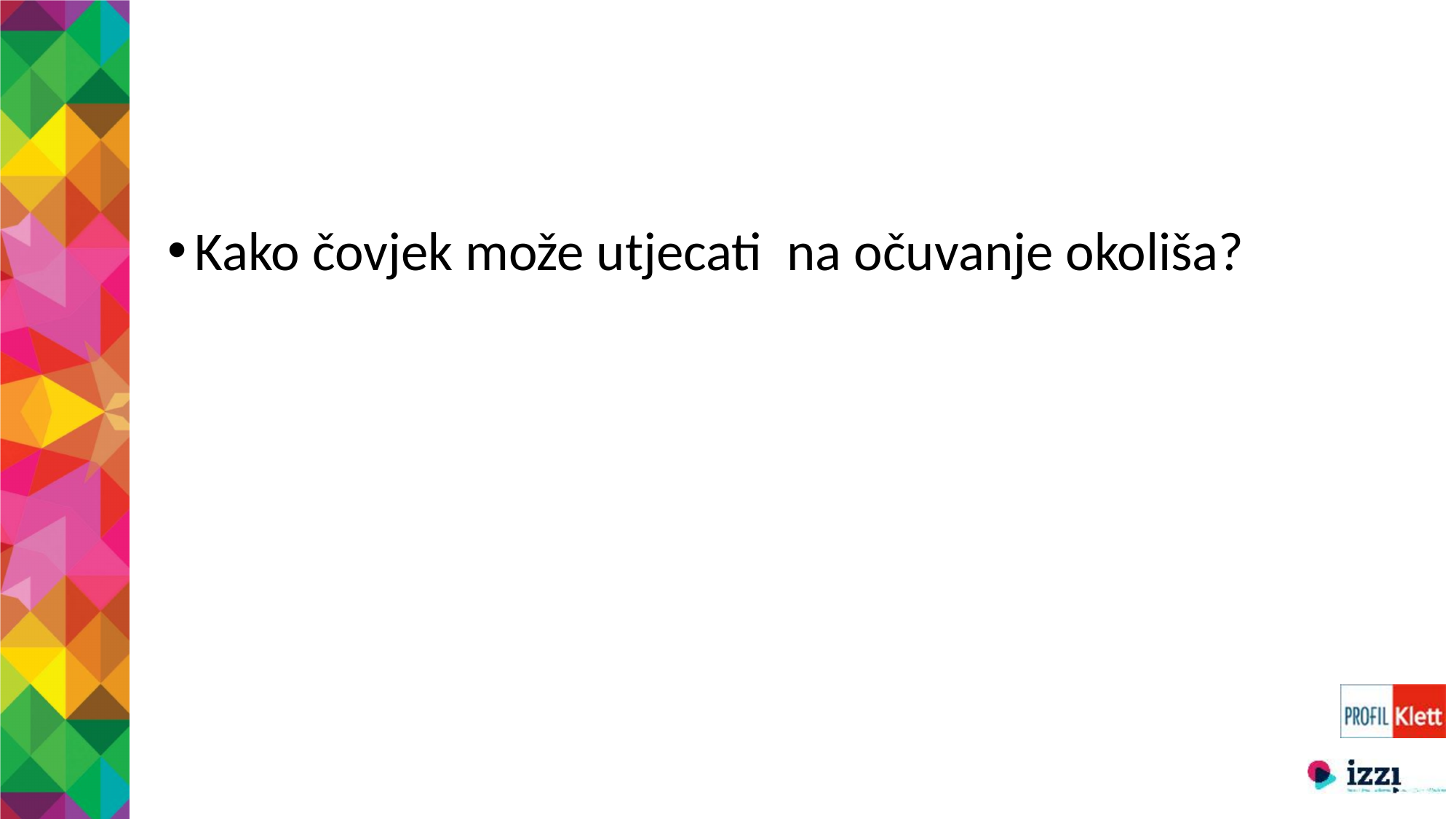

Kako čovjek može utjecati  na očuvanje okoliša?